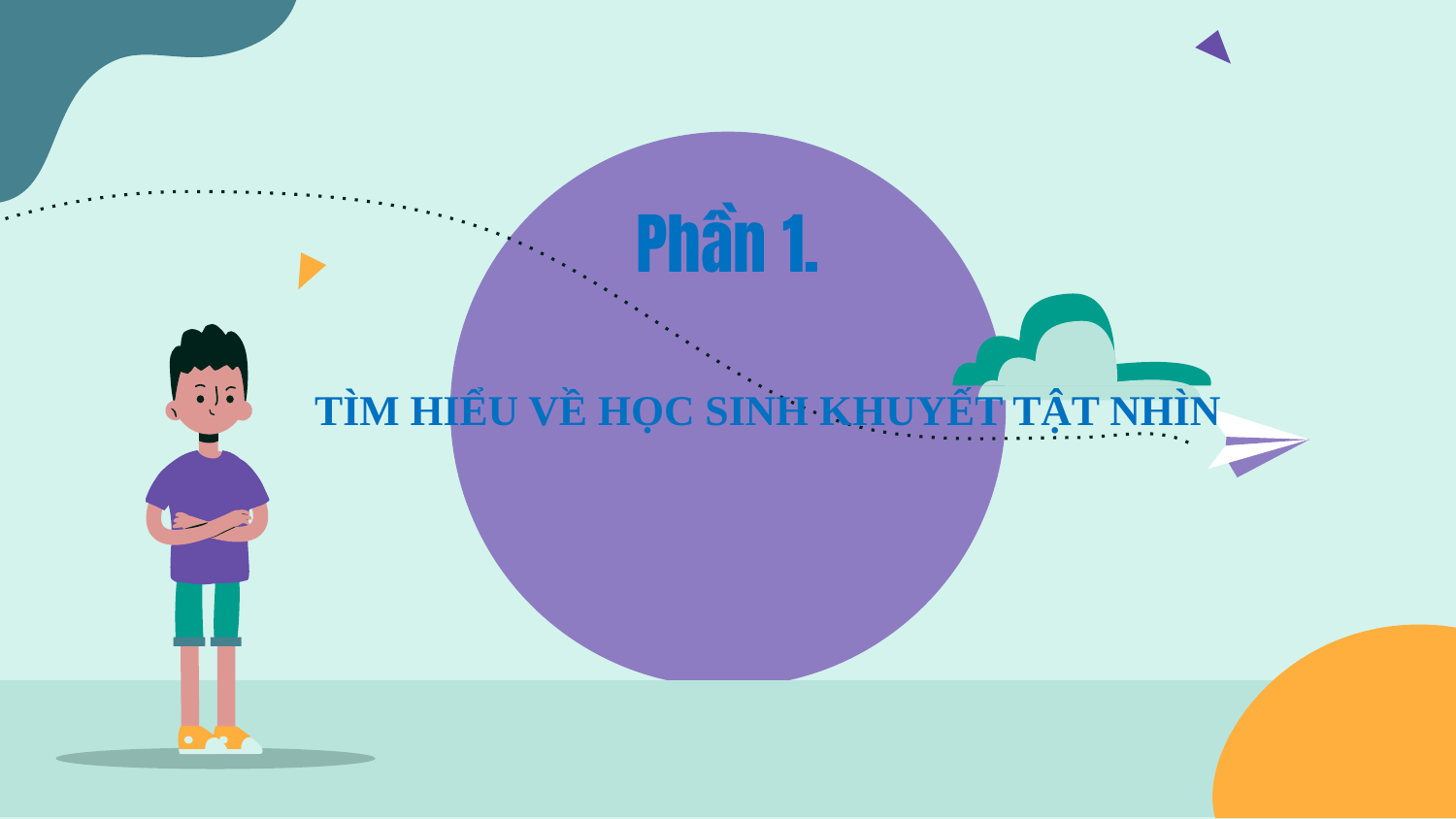

# Phần 1.

TÌM HIỂU VỀ HỌC SINH KHUYẾT TẬT NHÌN